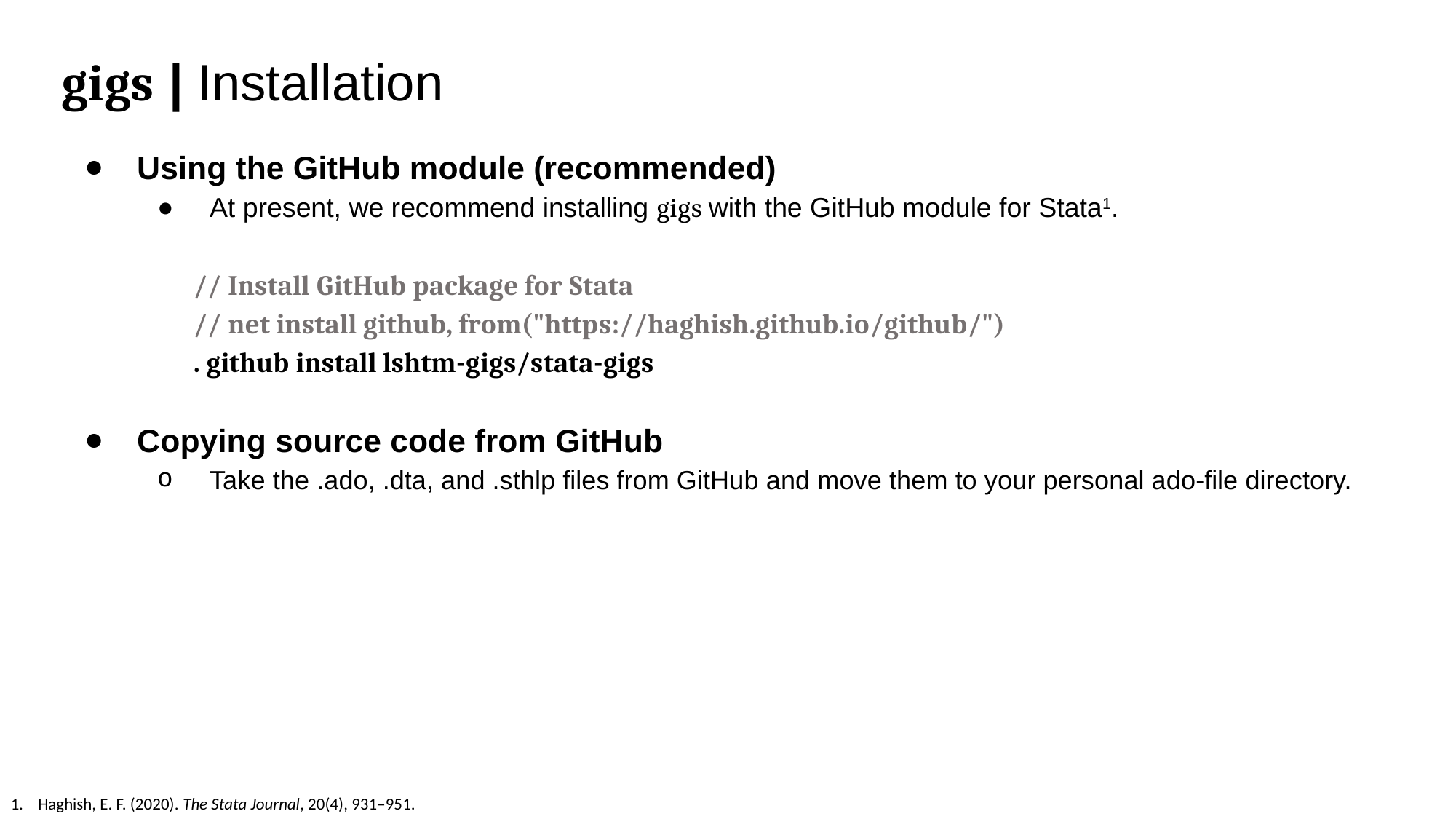

# gigs | Installation
Using the GitHub module (recommended)
At present, we recommend installing gigs with the GitHub module for Stata1.
	// Install GitHub package for Stata
	// net install github, from("https://haghish.github.io/github/")
	. github install lshtm-gigs/stata-gigs

Copying source code from GitHub
Take the .ado, .dta, and .sthlp files from GitHub and move them to your personal ado-file directory.

Haghish, E. F. (2020). The Stata Journal, 20(4), 931–951.